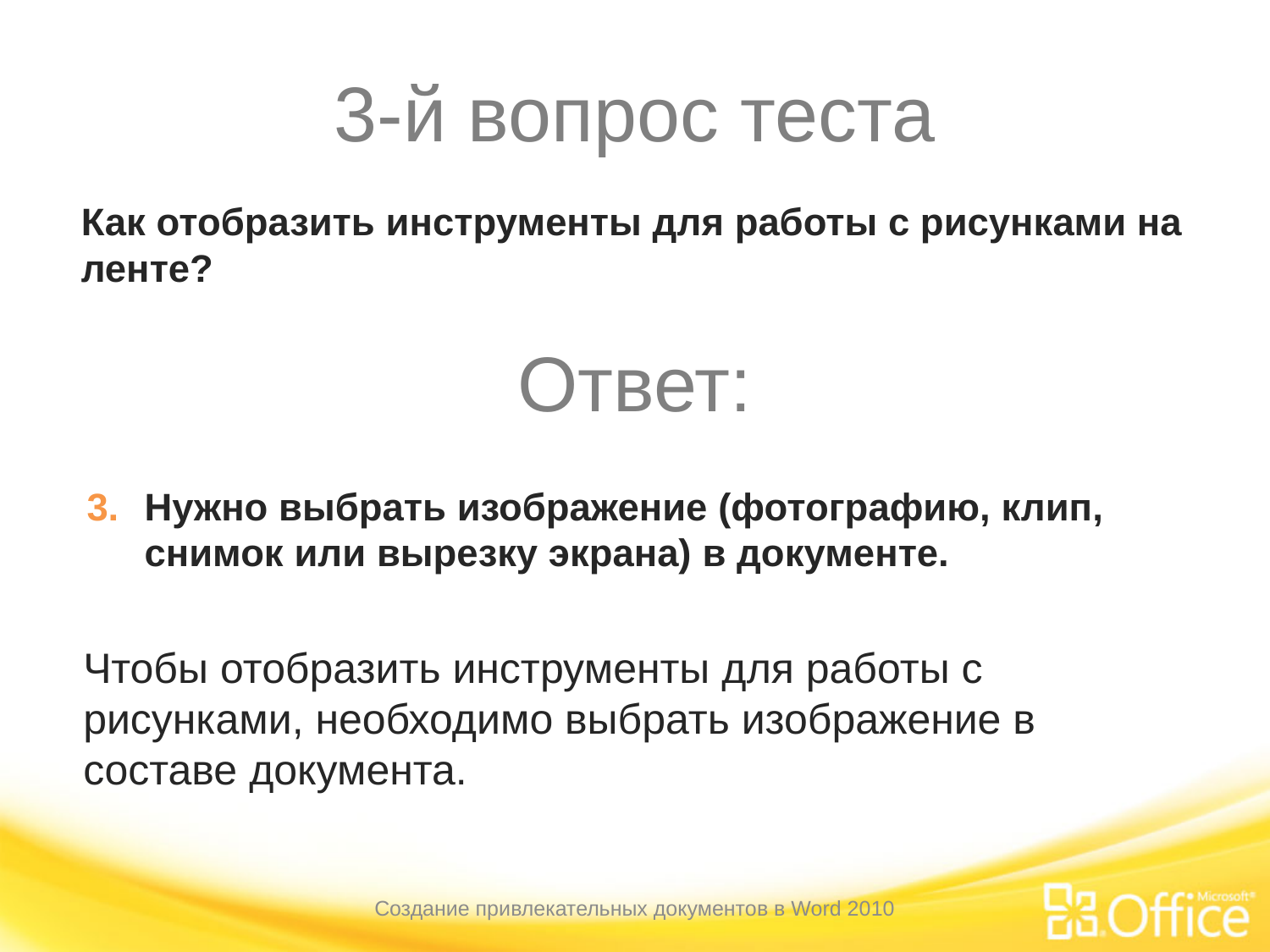

# 3-й вопрос теста
Как отобразить инструменты для работы с рисунками на ленте?
Ответ:
Нужно выбрать изображение (фотографию, клип, снимок или вырезку экрана) в документе.
Чтобы отобразить инструменты для работы с рисунками, необходимо выбрать изображение в составе документа.
Создание привлекательных документов в Word 2010